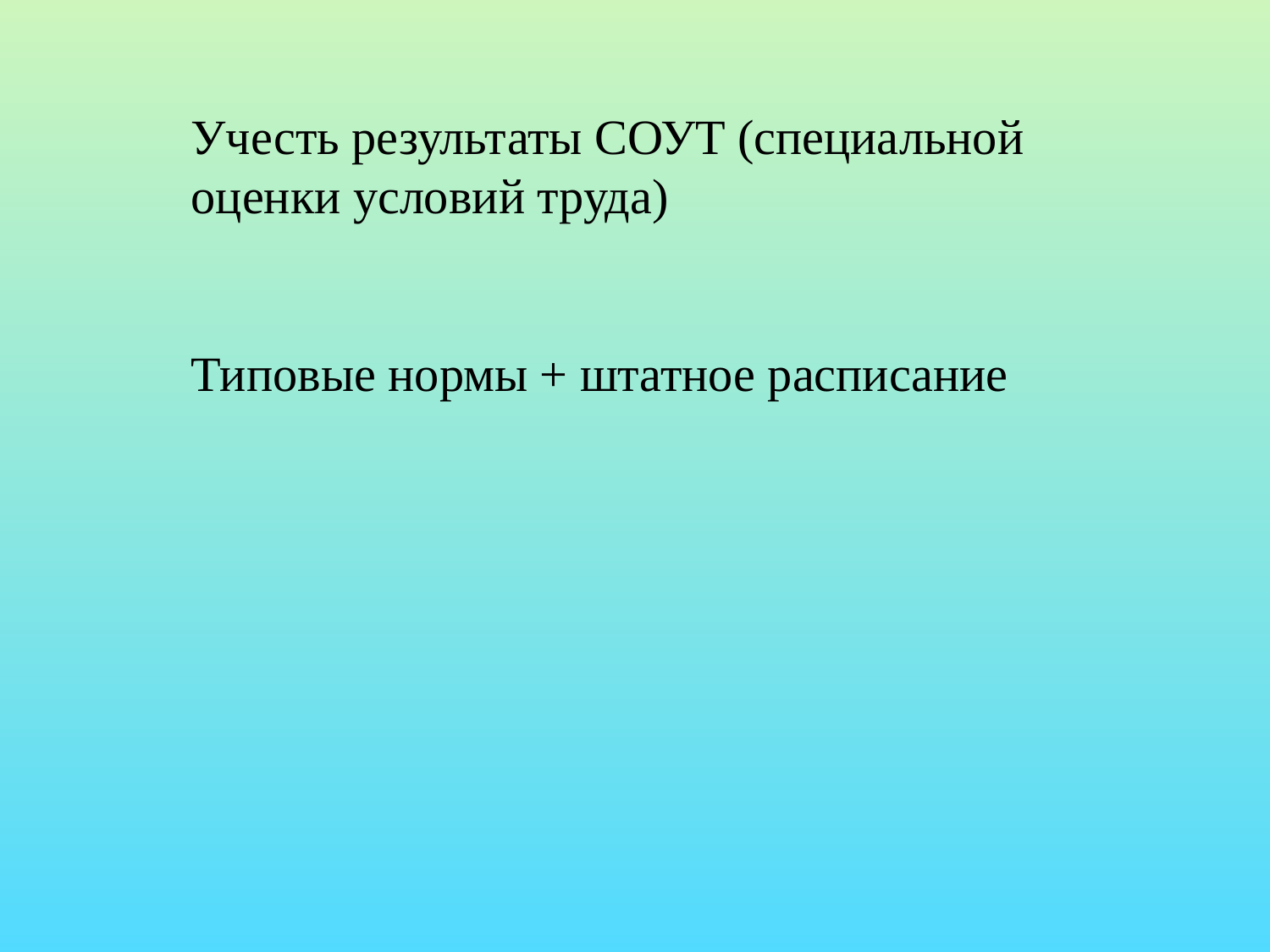

Учесть результаты СОУТ (специальной оценки условий труда)

Типовые нормы + штатное расписание